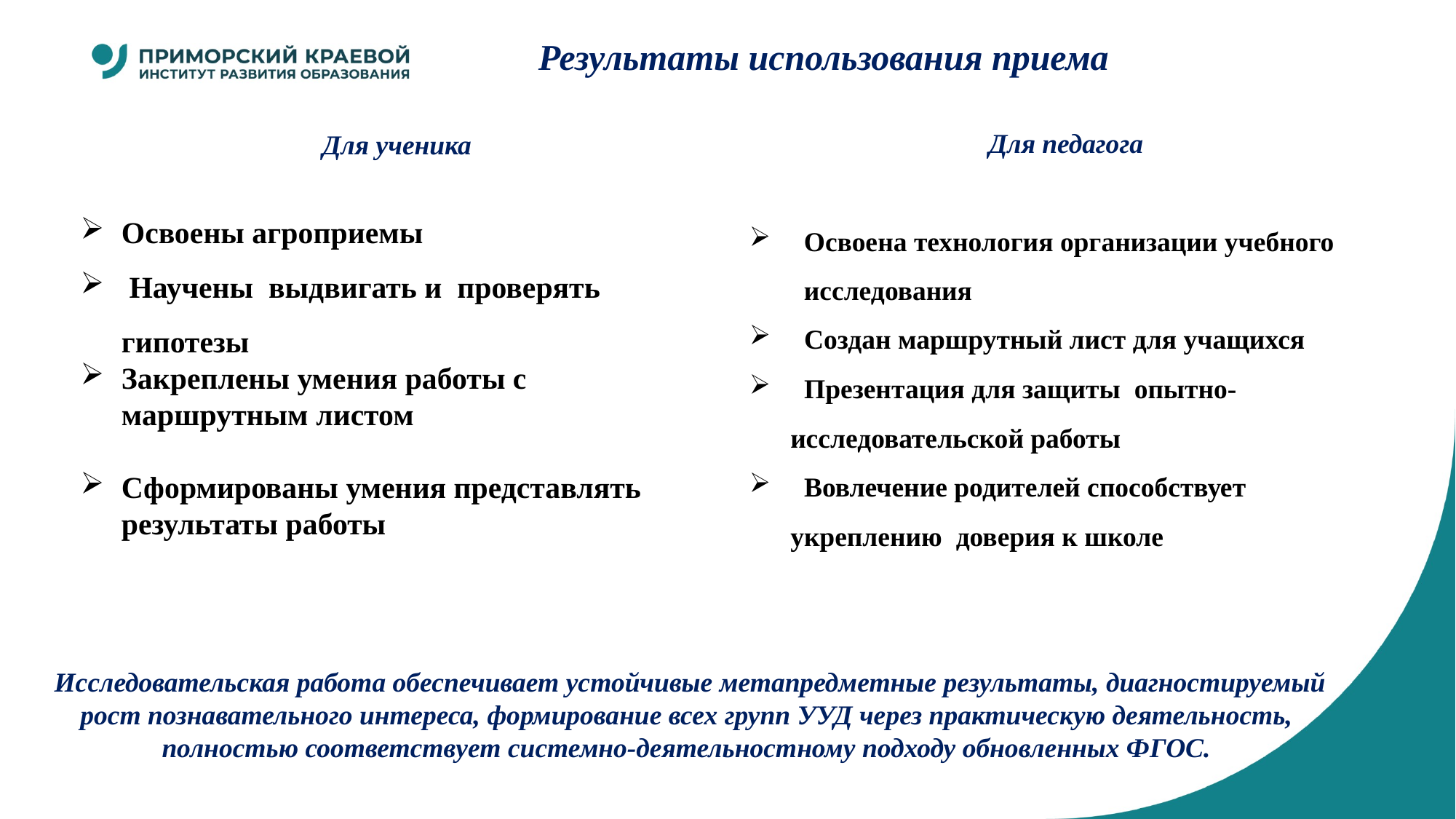

Результаты использования приема
Для педагога

Освоена технология организации учебного исследования
  Создан маршрутный лист для учащихся
  Презентация для защиты  опытно- исследовательской работы
  Вовлечение родителей способствует  укреплению  доверия к школе

Для ученика

Освоены агроприемы
 Научены  выдвигать и  проверять  гипотезы
Закреплены умения работы с маршрутным листом

Сформированы умения представлять результаты работы

# Исследовательская работа обеспечивает устойчивые метапредметные результаты, диагностируемый рост познавательного интереса, формирование всех групп УУД через практическую деятельность, полностью соответствует системно-деятельностному подходу обновленных ФГОС.